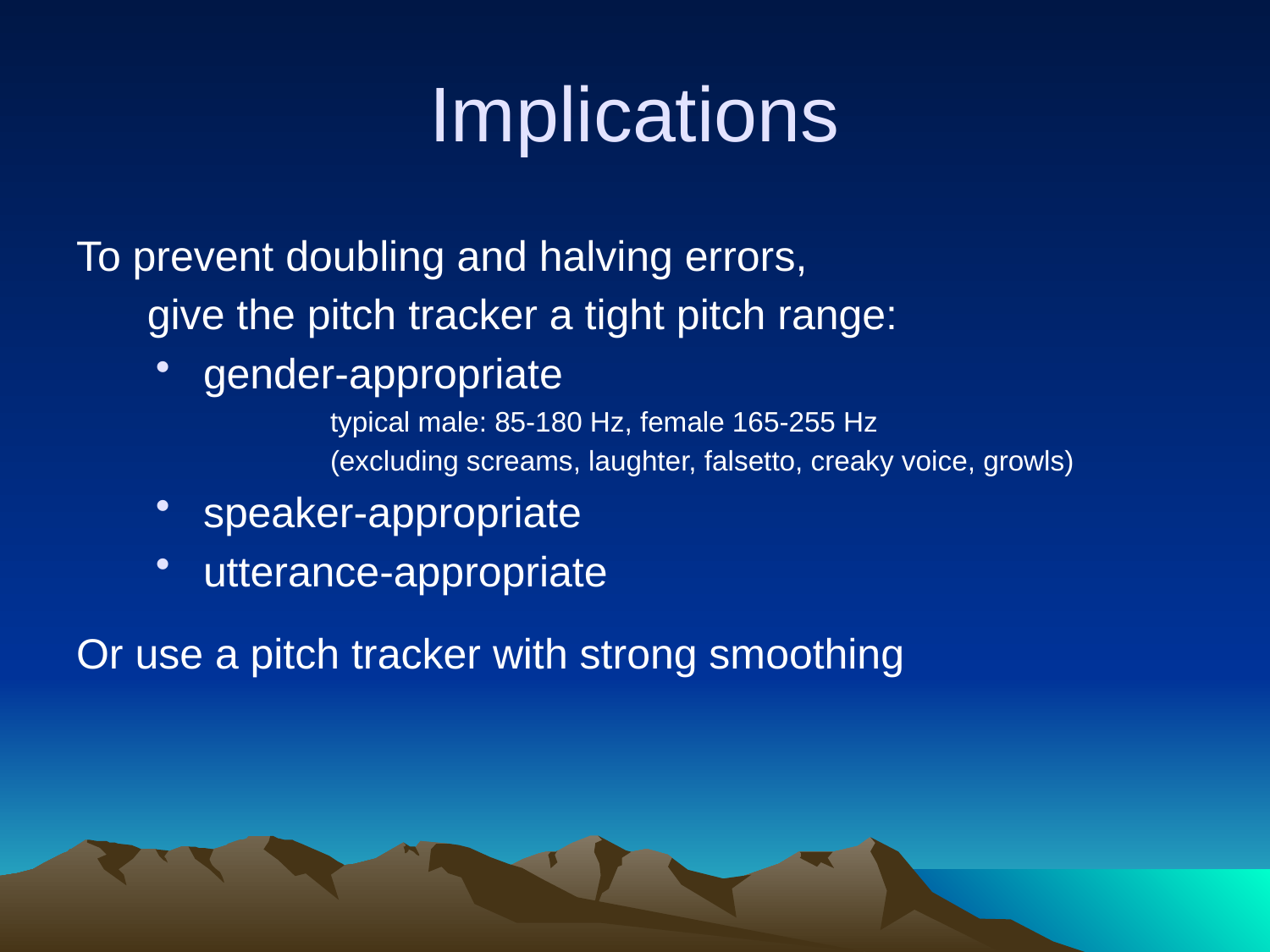

# Implications
To prevent doubling and halving errors,
      give the pitch tracker a tight pitch range:
gender-appropriate
	typical male: 85-180 Hz, female 165-255 Hz
	(excluding screams, laughter, falsetto, creaky voice, growls)
speaker-appropriate
utterance-appropriate
Or use a pitch tracker with strong smoothing